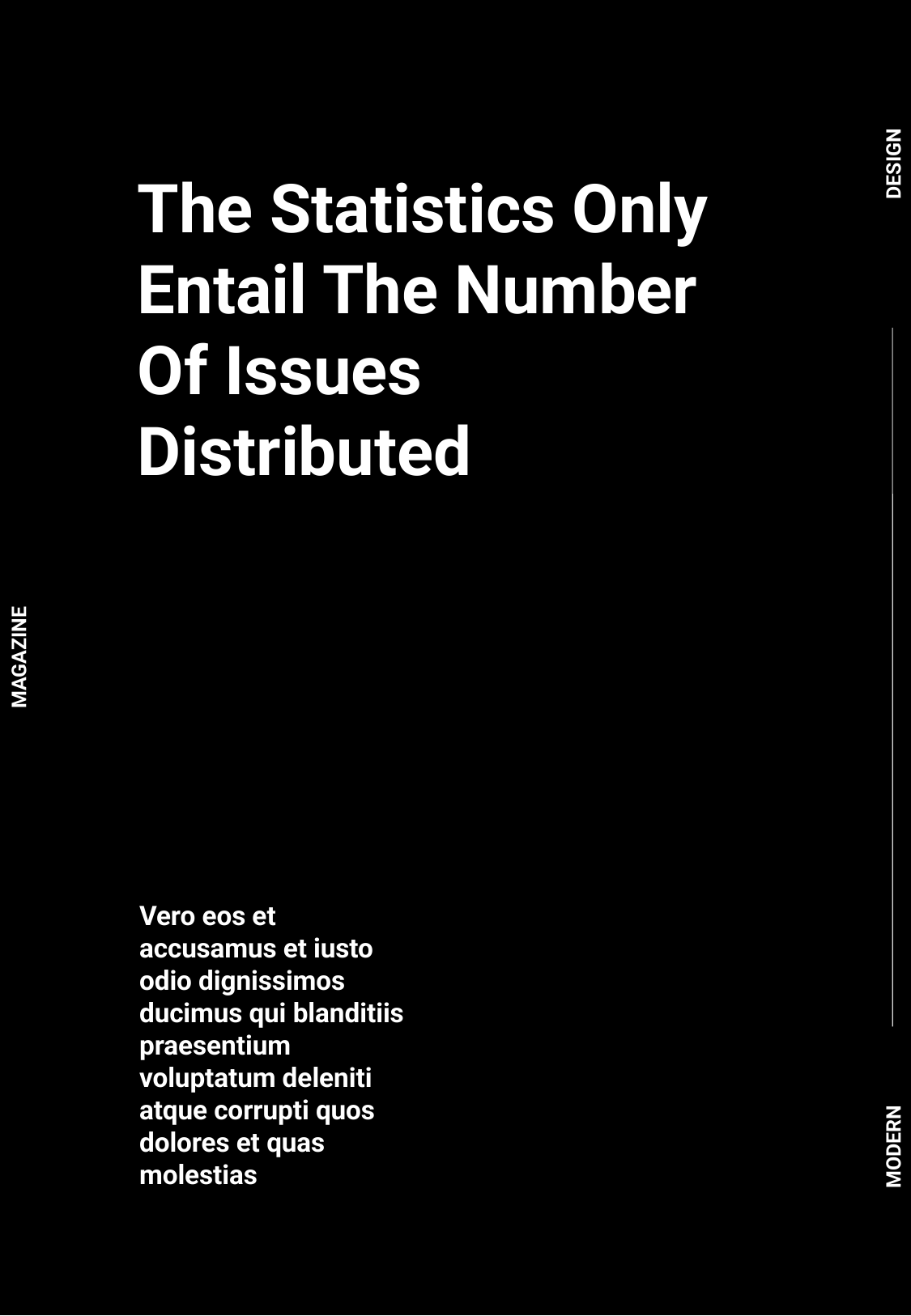

The Statistics Only Entail The Number Of Issues Distributed

Vero eos et accusamus et iusto odio dignissimos ducimus qui blanditiis praesentium voluptatum deleniti atque corrupti quos dolores et quas molestias